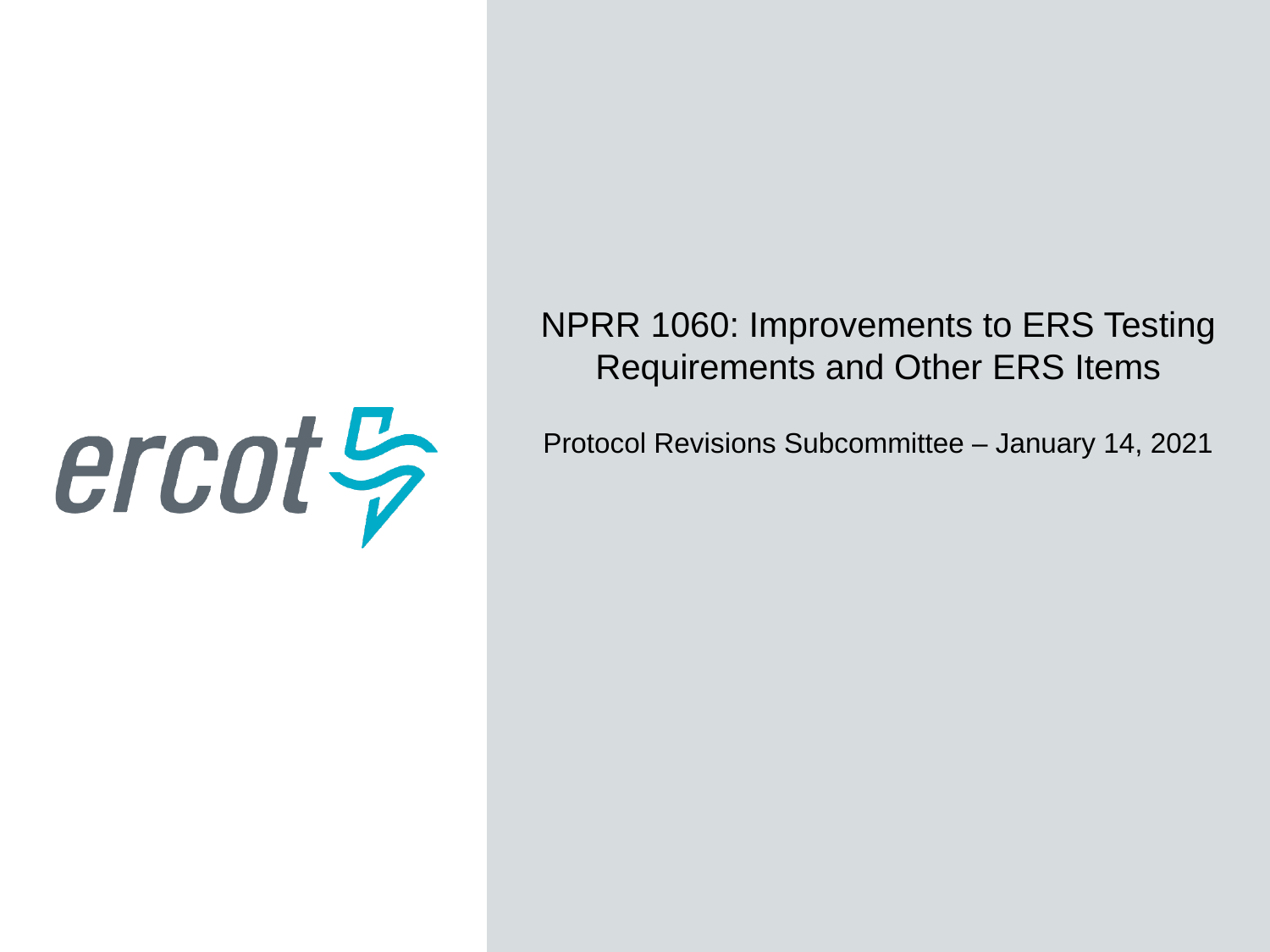

NPRR 1060: Improvements to ERS Testing Requirements and Other ERS Items

Protocol Revisions Subcommittee – January 14, 2021